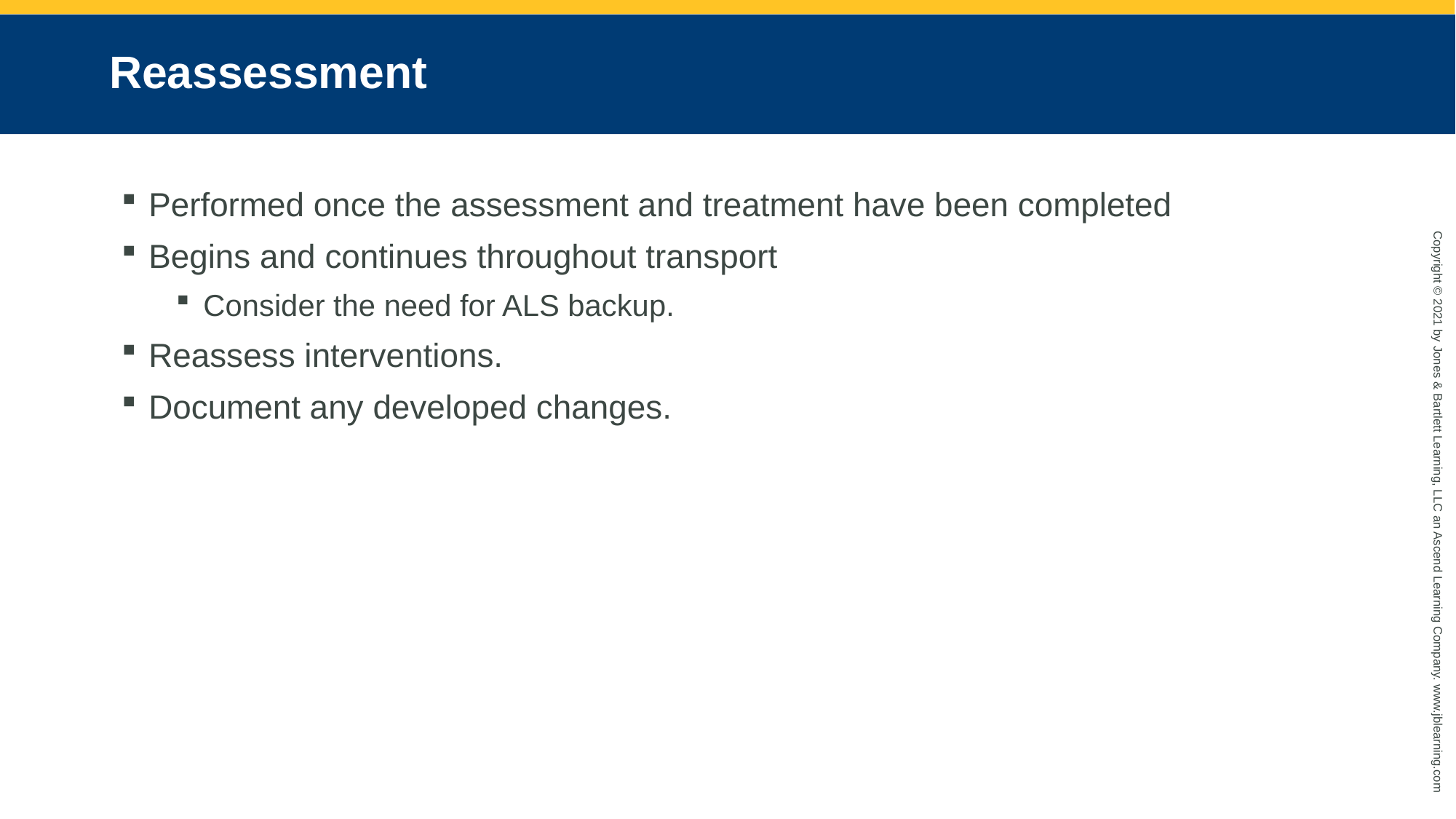

# Reassessment
Performed once the assessment and treatment have been completed
Begins and continues throughout transport
Consider the need for ALS backup.
Reassess interventions.
Document any developed changes.